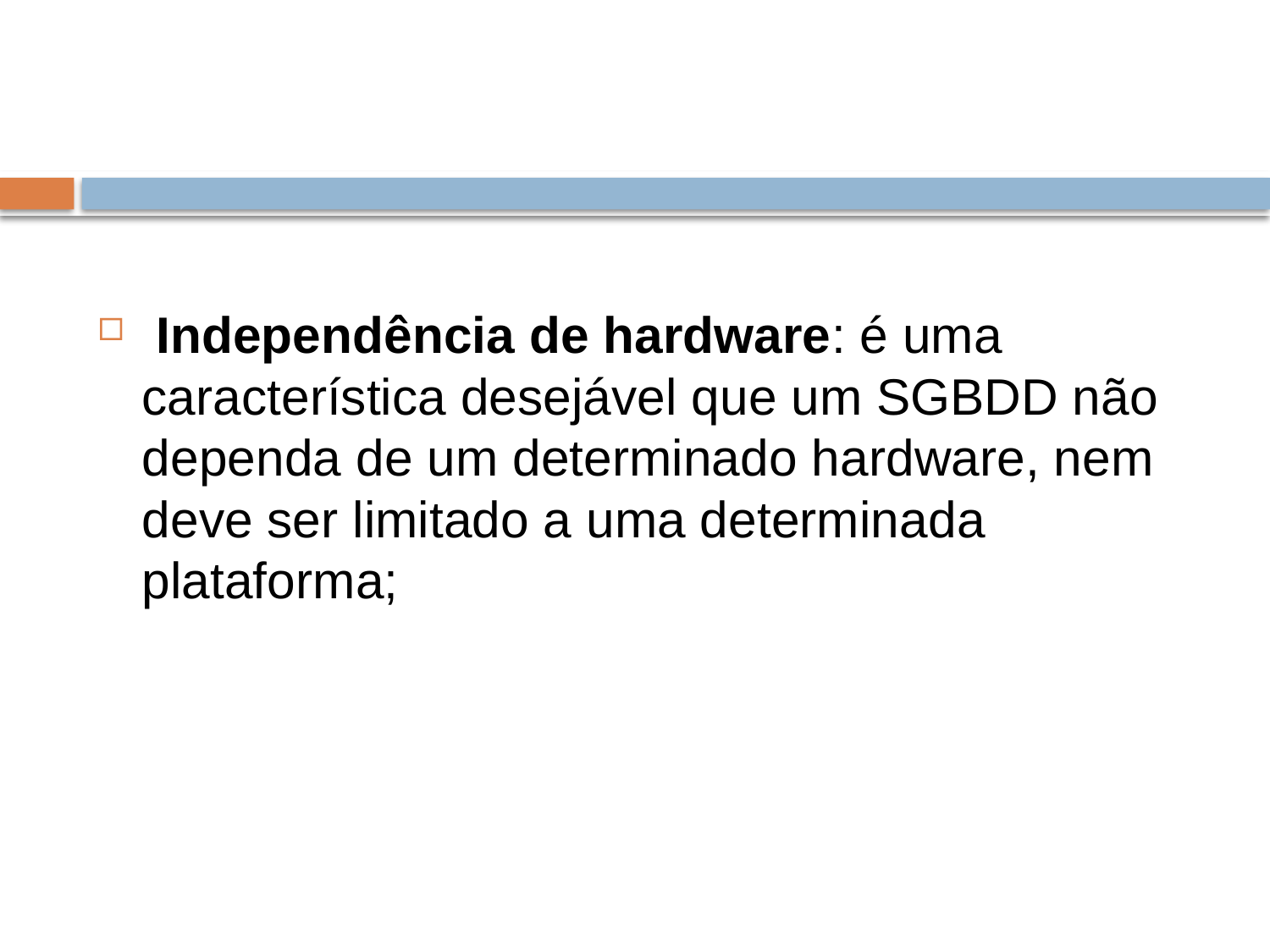

#
 Independência de hardware: é uma característica desejável que um SGBDD não dependa de um determinado hardware, nem deve ser limitado a uma determinada plataforma;